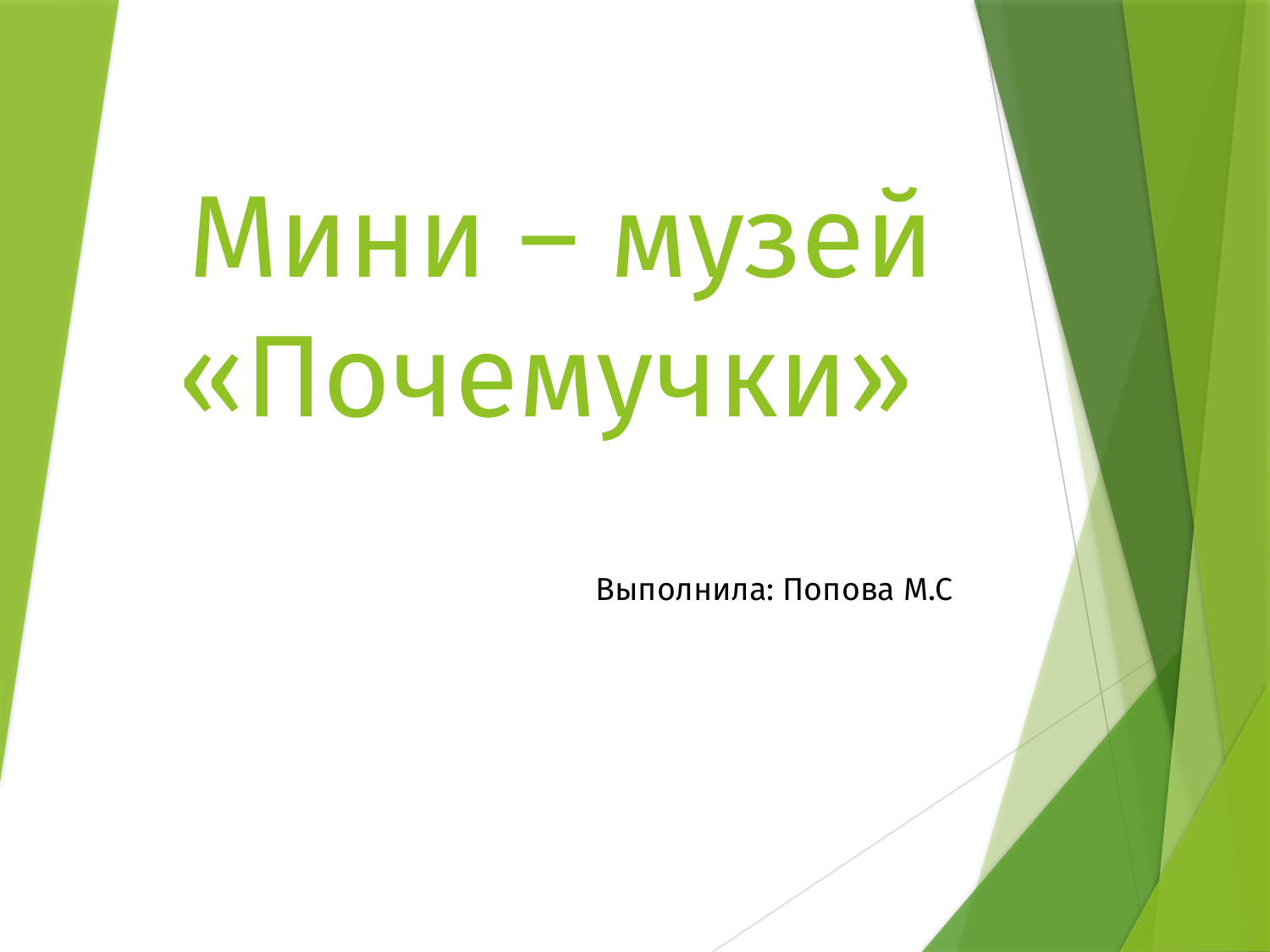

# Мини – музей «Почемучки»
Выполнила: Попова М.С